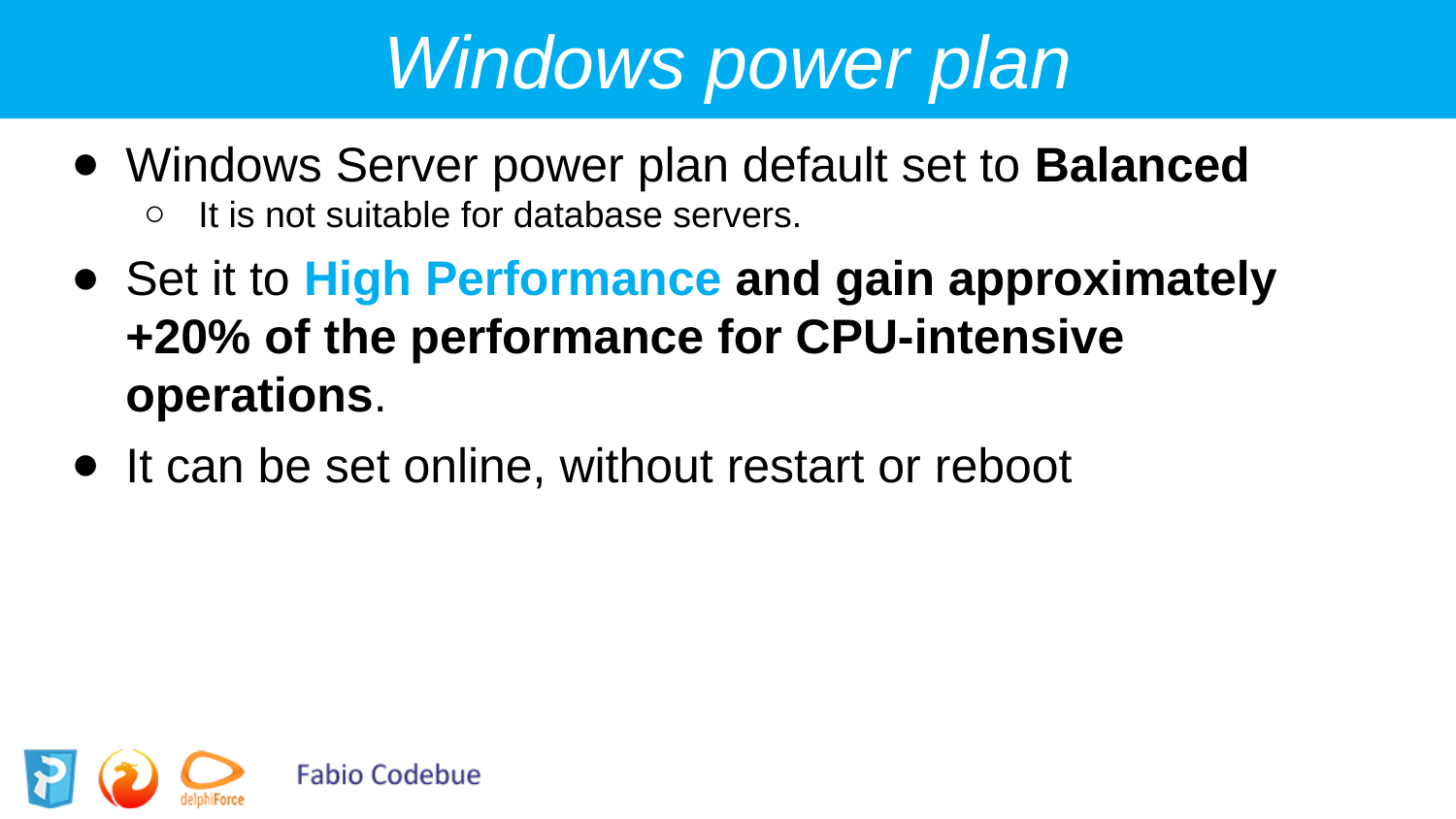

Windows power plan
Windows Server power plan default set to Balanced
It is not suitable for database servers.
Set it to High Performance and gain approximately +20% of the performance for CPU-intensive operations.
It can be set online, without restart or reboot